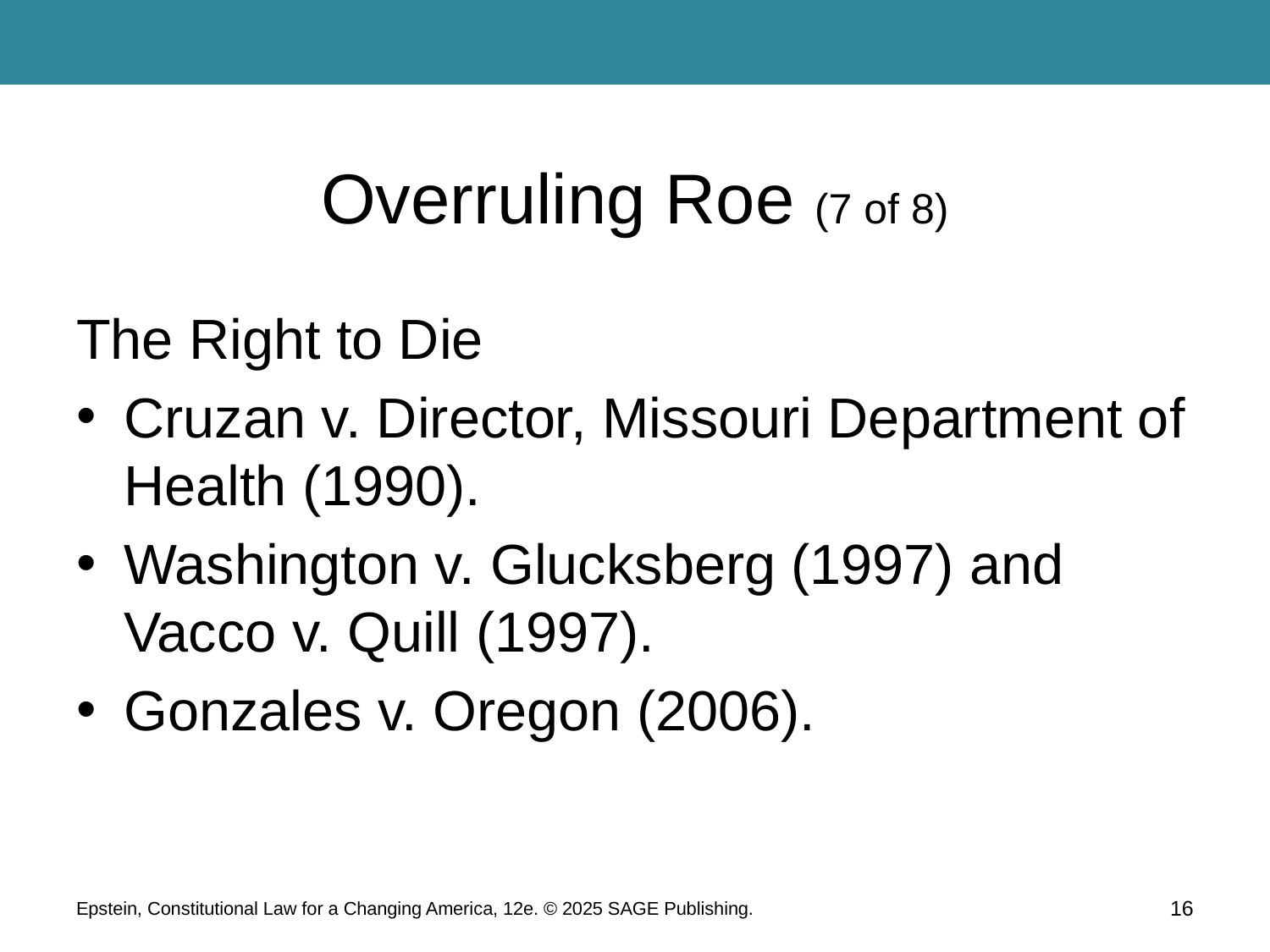

# Overruling Roe (7 of 8)
The Right to Die
Cruzan v. Director, Missouri Department of Health (1990).
Washington v. Glucksberg (1997) and Vacco v. Quill (1997).
Gonzales v. Oregon (2006).
Epstein, Constitutional Law for a Changing America, 12e. © 2025 SAGE Publishing.
16